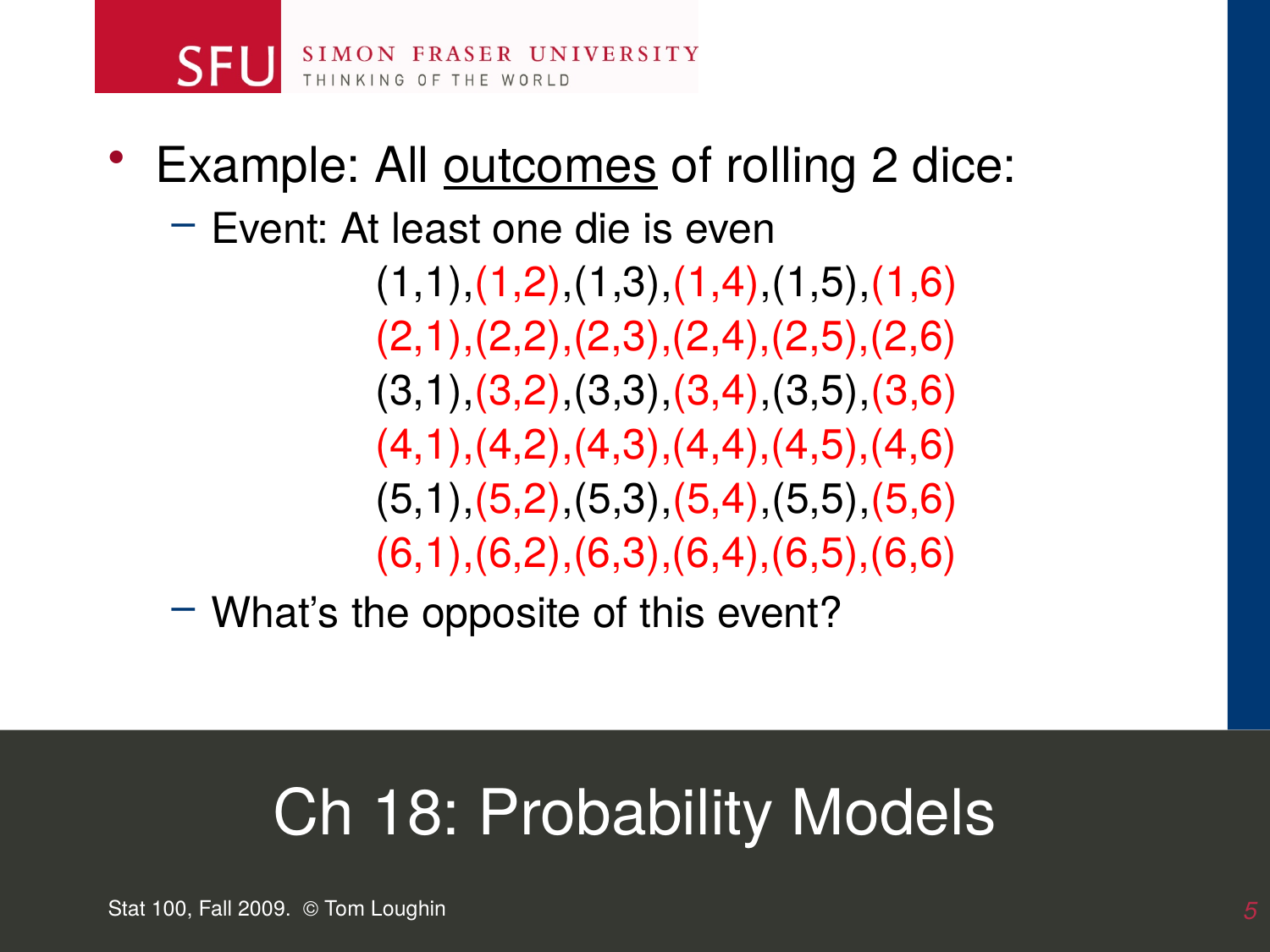

Example: All outcomes of rolling 2 dice:
Event: At least one die is even
(1,1),(1,2),(1,3),(1,4),(1,5),(1,6)
(2,1),(2,2),(2,3),(2,4),(2,5),(2,6)
(3,1),(3,2),(3,3),(3,4),(3,5),(3,6)
(4,1),(4,2),(4,3),(4,4),(4,5),(4,6)
(5,1),(5,2),(5,3),(5,4),(5,5),(5,6)
(6,1),(6,2),(6,3),(6,4),(6,5),(6,6)
What’s the opposite of this event?

# Ch 18: Probability Models
Stat 100, Fall 2009.  © Tom Loughin
5